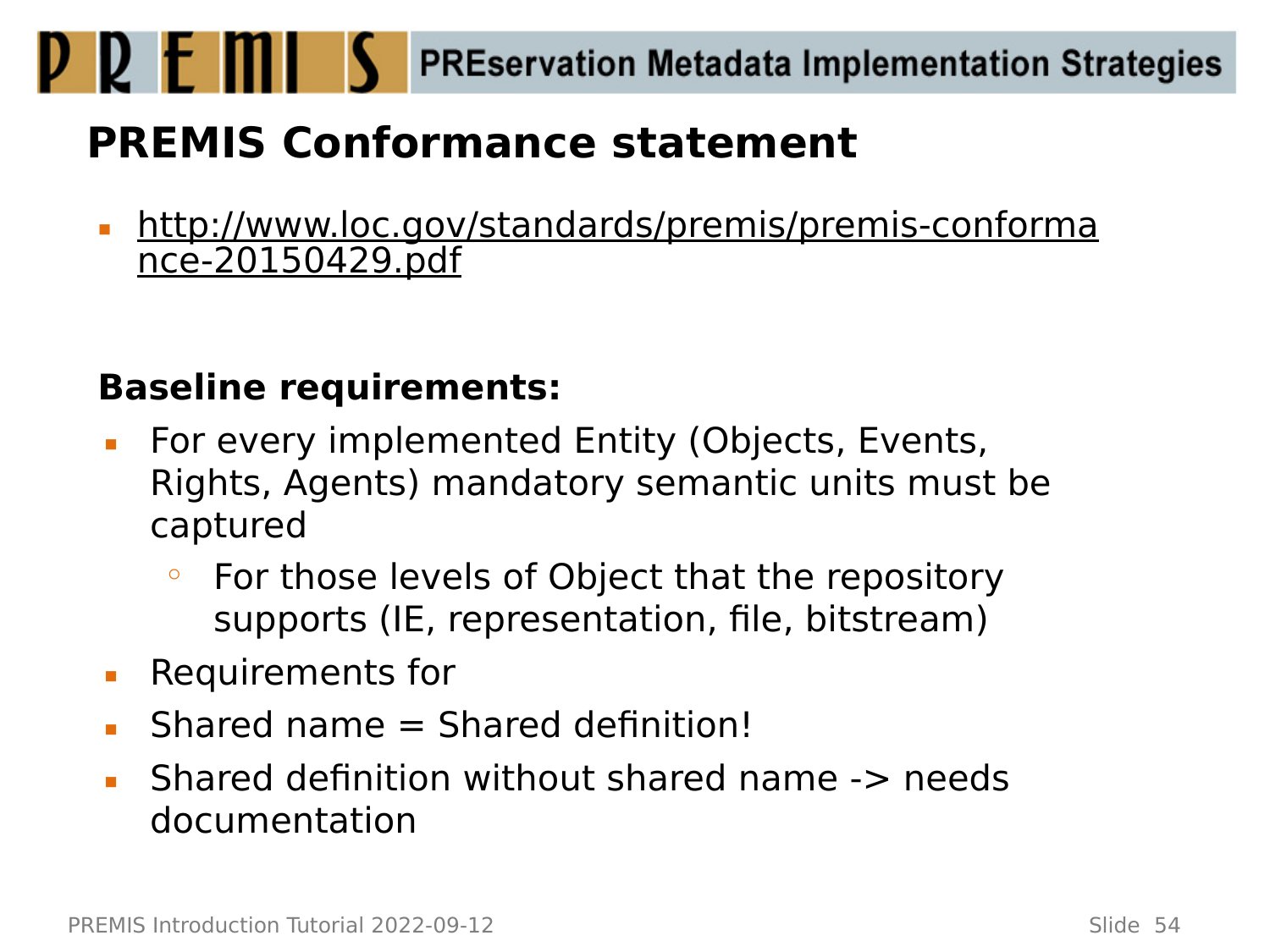

# PREMIS Conformance statement
http://www.loc.gov/standards/premis/premis-conformance-20150429.pdf

Baseline requirements:
For every implemented Entity (Objects, Events, Rights, Agents) mandatory semantic units must be captured
For those levels of Object that the repository supports (IE, representation, file, bitstream)
Requirements for
Shared name = Shared definition!
Shared definition without shared name -> needs documentation